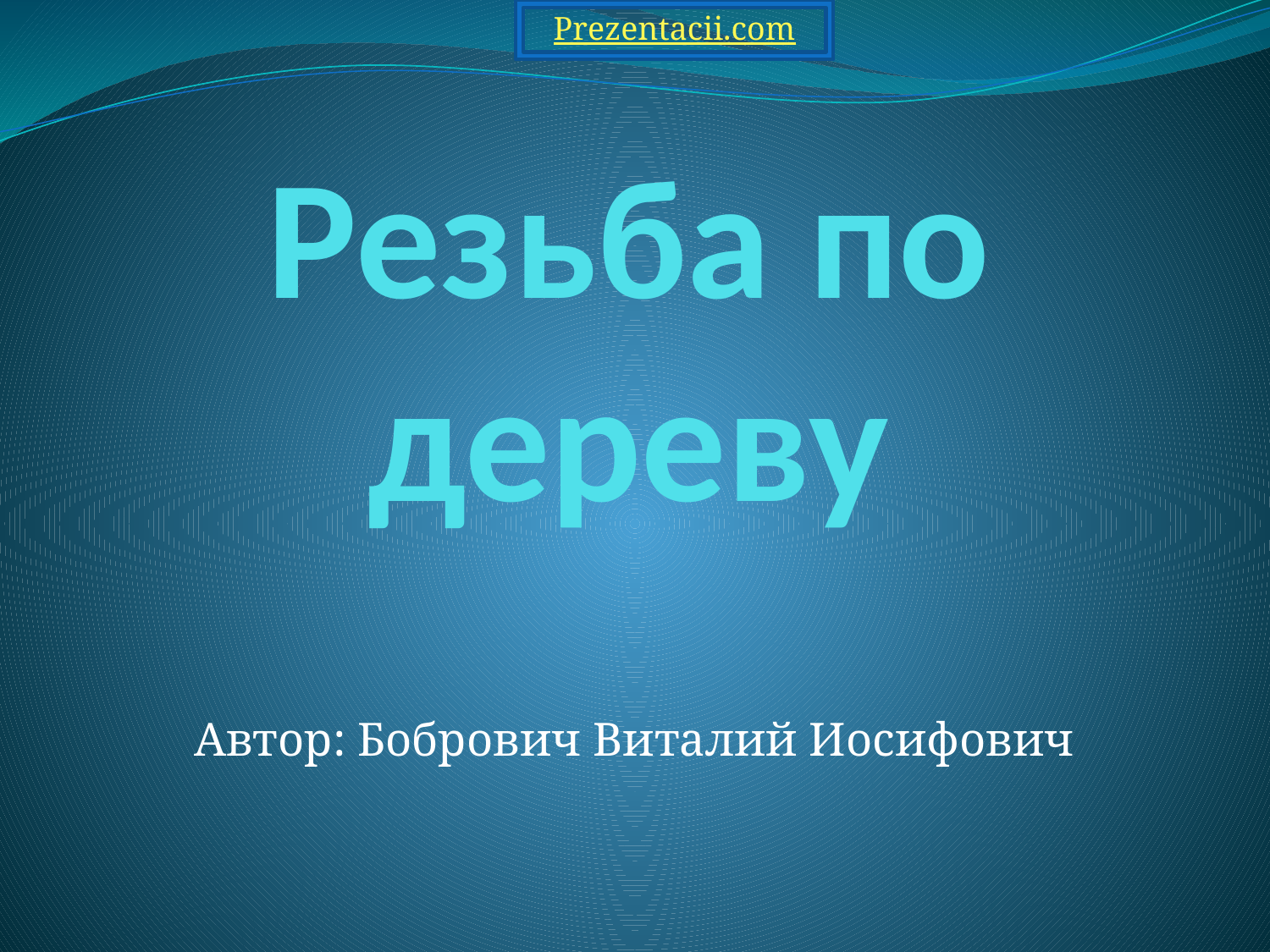

Prezentacii.com
# Резьба по дереву
Автор: Бобрович Виталий Иосифович